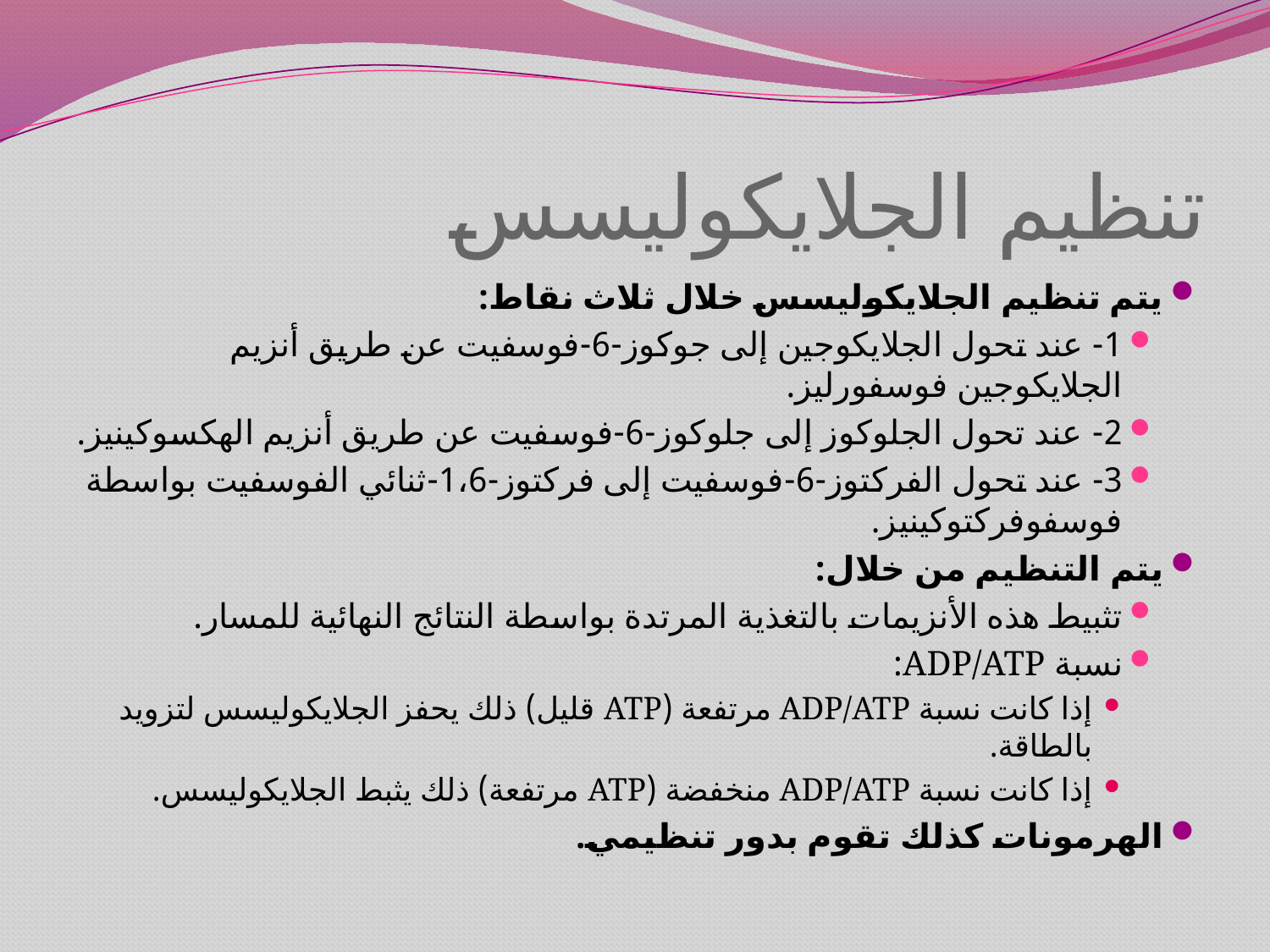

# تنظيم الجلايكوليسس
يتم تنظيم الجلايكوليسس خلال ثلاث نقاط:
1- عند تحول الجلايكوجين إلى جوكوز-6-فوسفيت عن طريق أنزيم الجلايكوجين فوسفورليز.
2- عند تحول الجلوكوز إلى جلوكوز-6-فوسفيت عن طريق أنزيم الهكسوكينيز.
3- عند تحول الفركتوز-6-فوسفيت إلى فركتوز-1،6-ثنائي الفوسفيت بواسطة فوسفوفركتوكينيز.
يتم التنظيم من خلال:
تثبيط هذه الأنزيمات بالتغذية المرتدة بواسطة النتائج النهائية للمسار.
نسبة ADP/ATP:
إذا كانت نسبة ADP/ATP مرتفعة (ATP قليل) ذلك يحفز الجلايكوليسس لتزويد بالطاقة.
إذا كانت نسبة ADP/ATP منخفضة (ATP مرتفعة) ذلك يثبط الجلايكوليسس.
الهرمونات كذلك تقوم بدور تنظيمي.